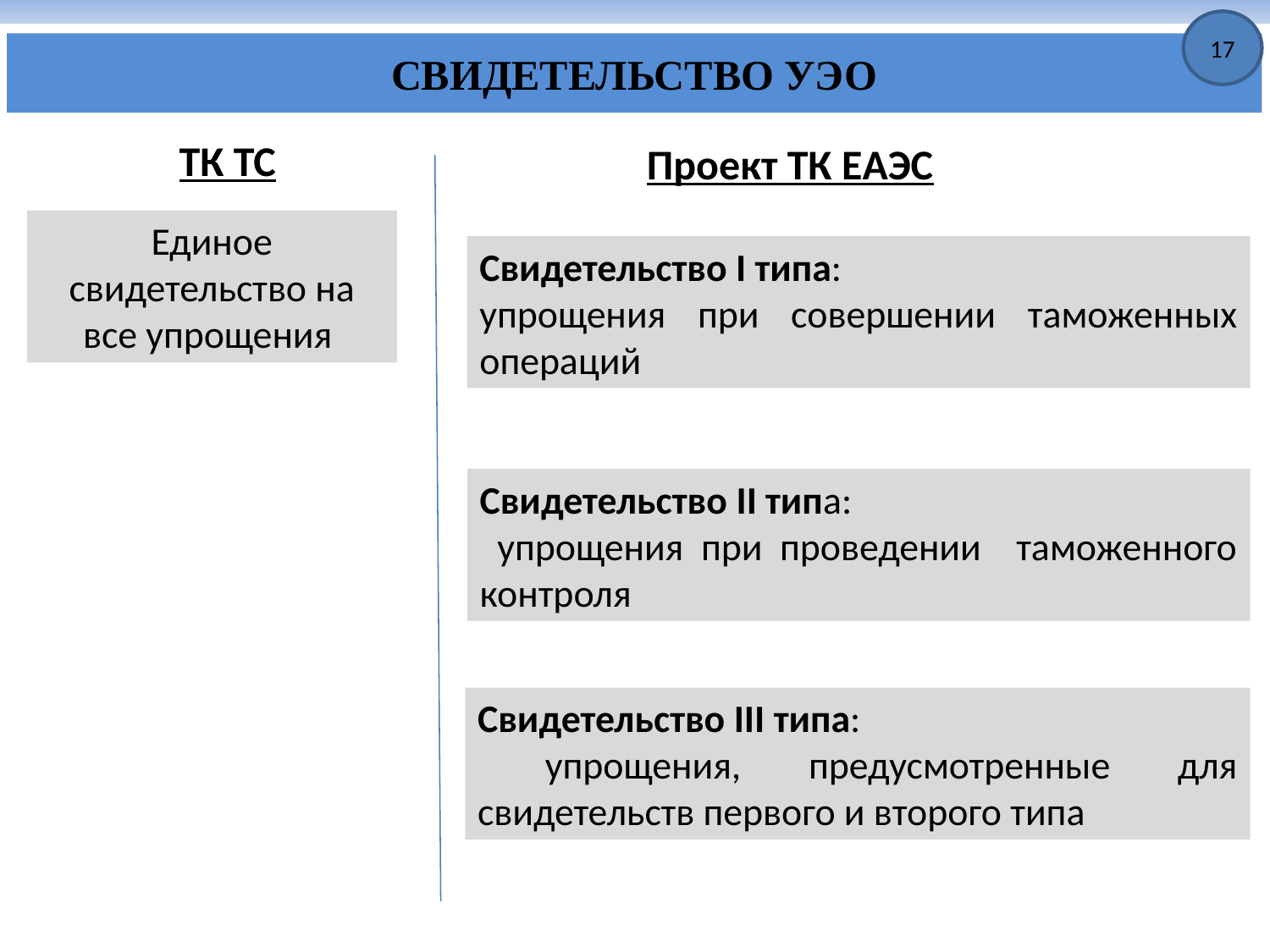

17
СВИДЕТЕЛЬСТВО УЭО

ТК ТС
Проект ТК ЕАЭС
Единое свидетельство на все упрощения
Свидетельство I типа:
упрощения при совершении таможенных операций
Свидетельство II типа:
 упрощения при проведении  таможенного контроля
Свидетельство III типа:
 упрощения, предусмотренные для свидетельств первого и второго типа